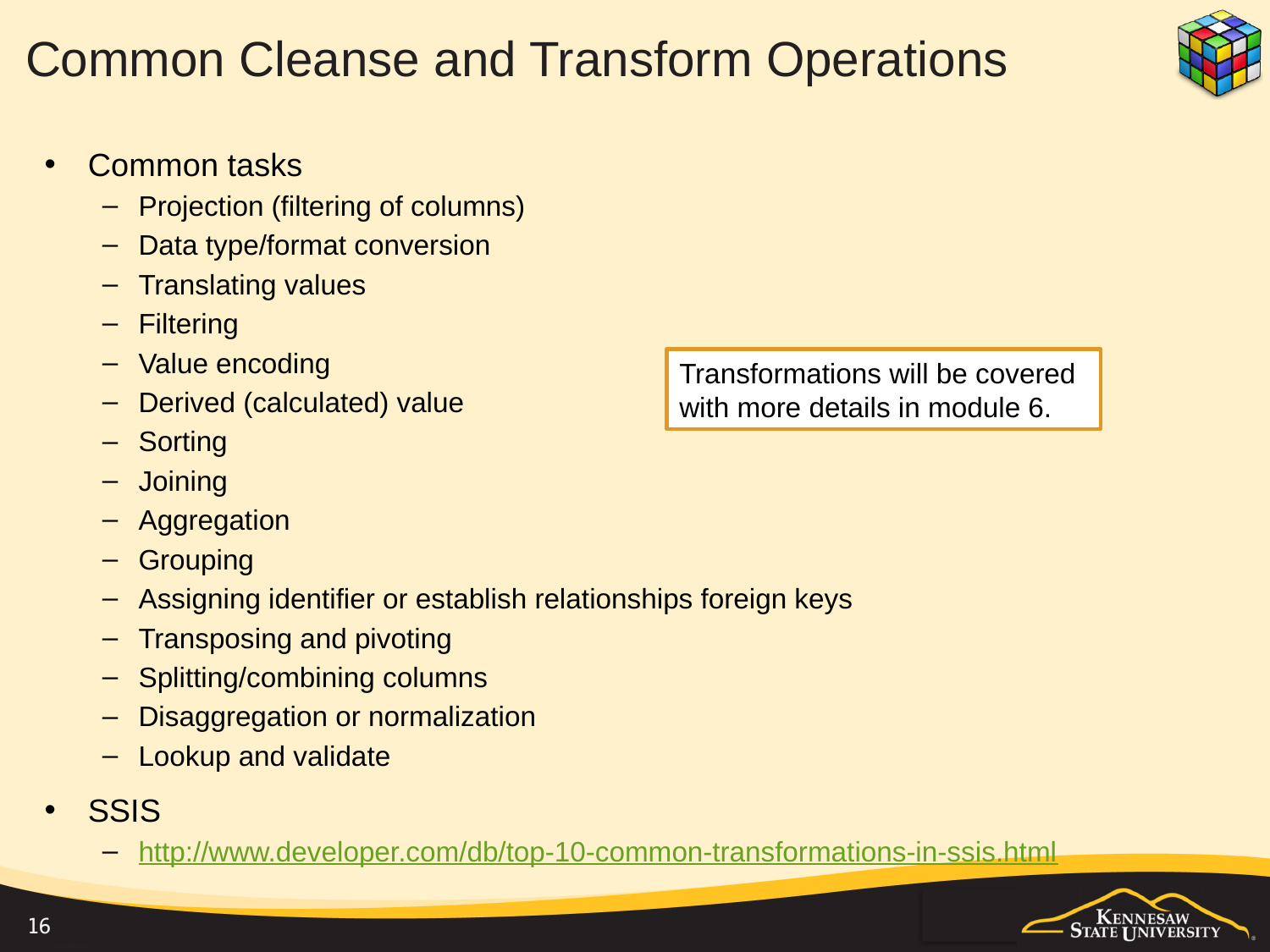

# Common Cleanse and Transform Operations
Common tasks
Projection (filtering of columns)
Data type/format conversion
Translating values
Filtering
Value encoding
Derived (calculated) value
Sorting
Joining
Aggregation
Grouping
Assigning identifier or establish relationships foreign keys
Transposing and pivoting
Splitting/combining columns
Disaggregation or normalization
Lookup and validate
SSIS
http://www.developer.com/db/top-10-common-transformations-in-ssis.html
Transformations will be covered with more details in module 6.
16